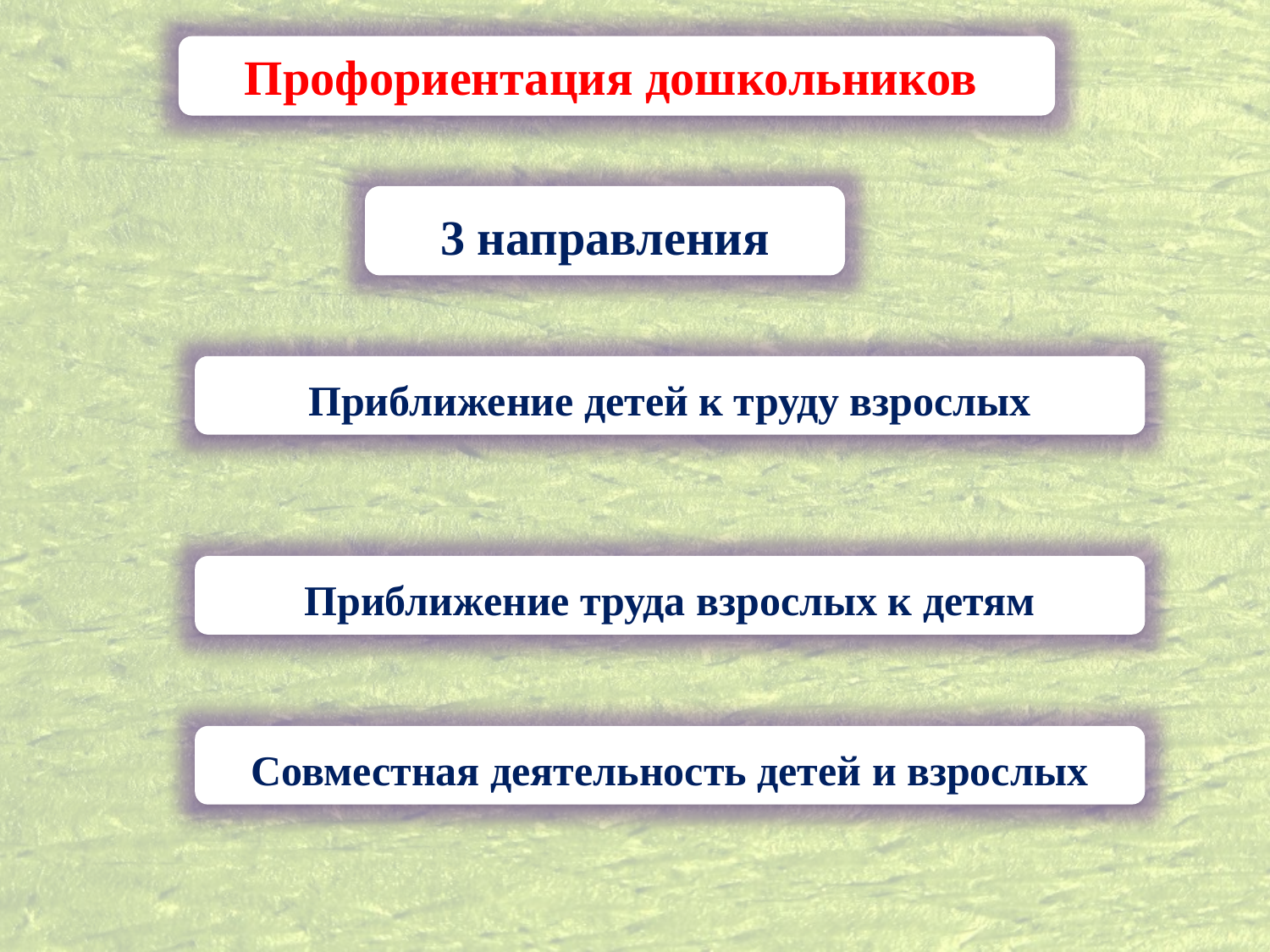

Профориентация дошкольников
3 направления
Приближение детей к труду взрослых
Приближение труда взрослых к детям
Совместная деятельность детей и взрослых